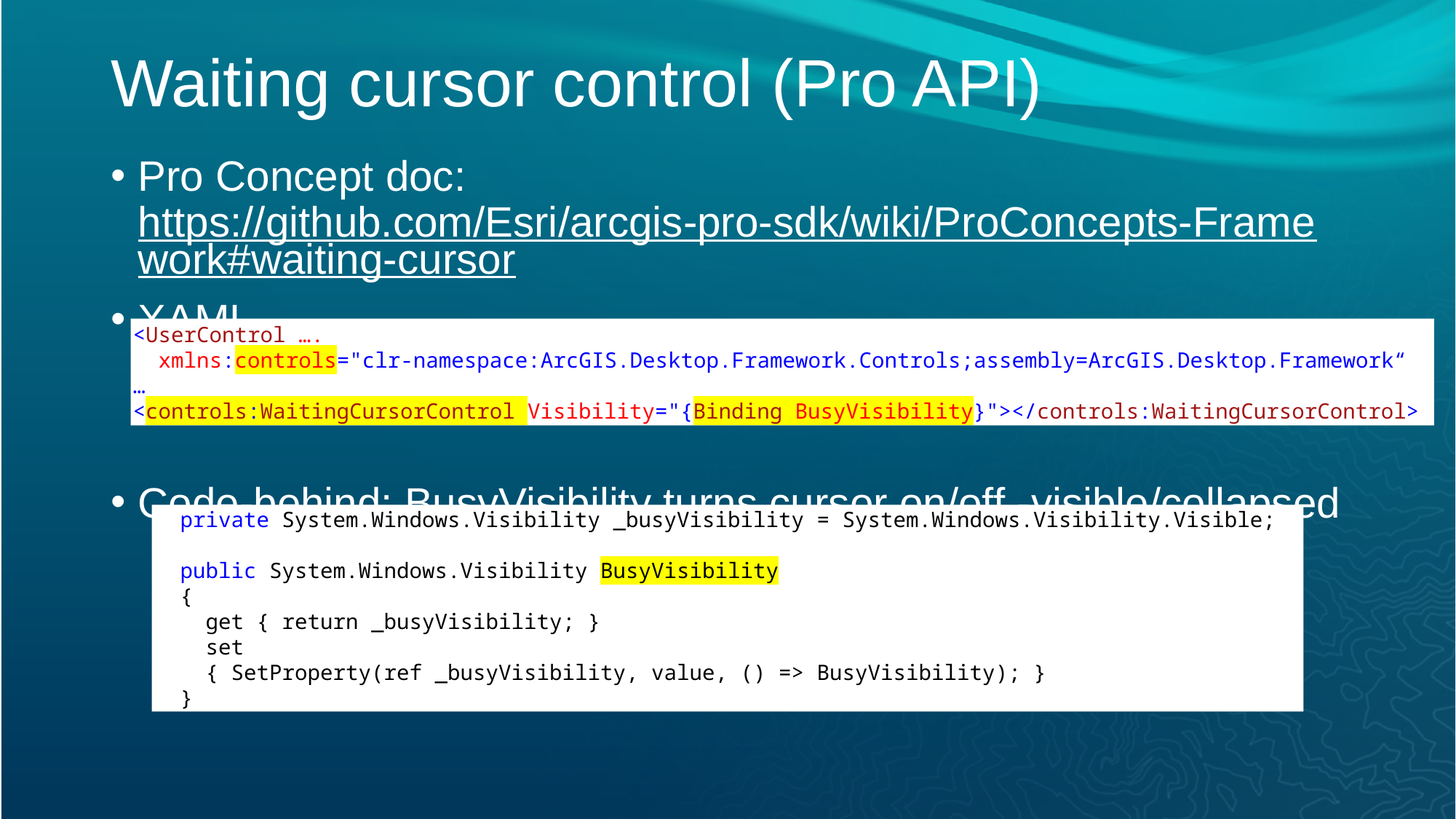

# Waiting cursor control (Pro API)
Pro Concept doc: https://github.com/Esri/arcgis-pro-sdk/wiki/ProConcepts-Framework#waiting-cursor
XAML

Code-behind: BusyVisibility turns cursor on/off -visible/collapsed

<UserControl ….
  xmlns:controls="clr-namespace:ArcGIS.Desktop.Framework.Controls;assembly=ArcGIS.Desktop.Framework“
…
<controls:WaitingCursorControl Visibility="{Binding BusyVisibility}"></controls:WaitingCursorControl>
private System.Windows.Visibility _busyVisibility = System.Windows.Visibility.Visible;

public System.Windows.Visibility BusyVisibility
{
  get { return _busyVisibility; }
  set
  { SetProperty(ref _busyVisibility, value, () => BusyVisibility); }
}